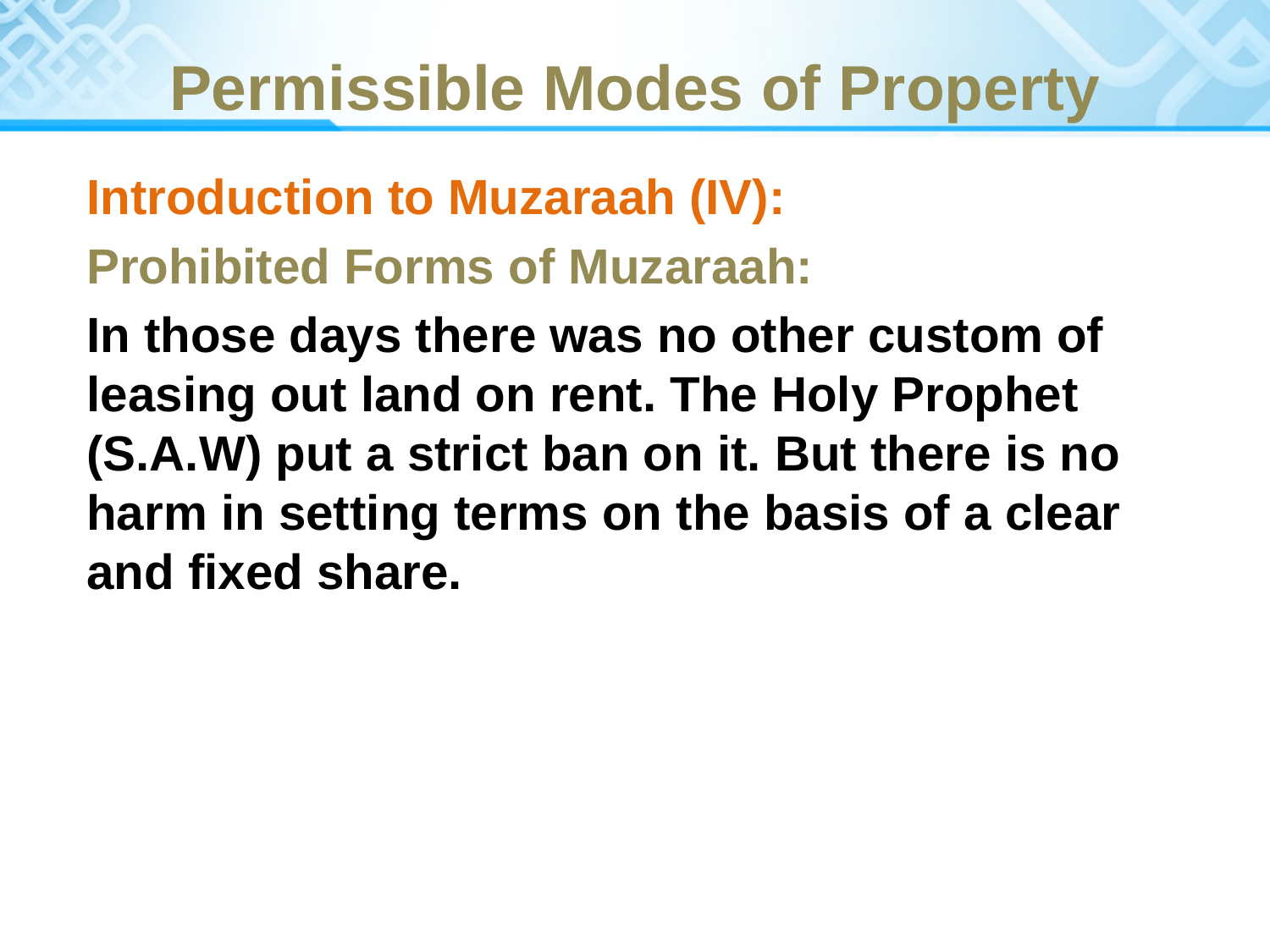

# Permissible Modes of Property

Introduction to Muzaraah (IV):
Prohibited Forms of Muzaraah:
In those days there was no other custom of leasing out land on rent. The Holy Prophet (S.A.W) put a strict ban on it. But there is no harm in setting terms on the basis of a clear and fixed share.